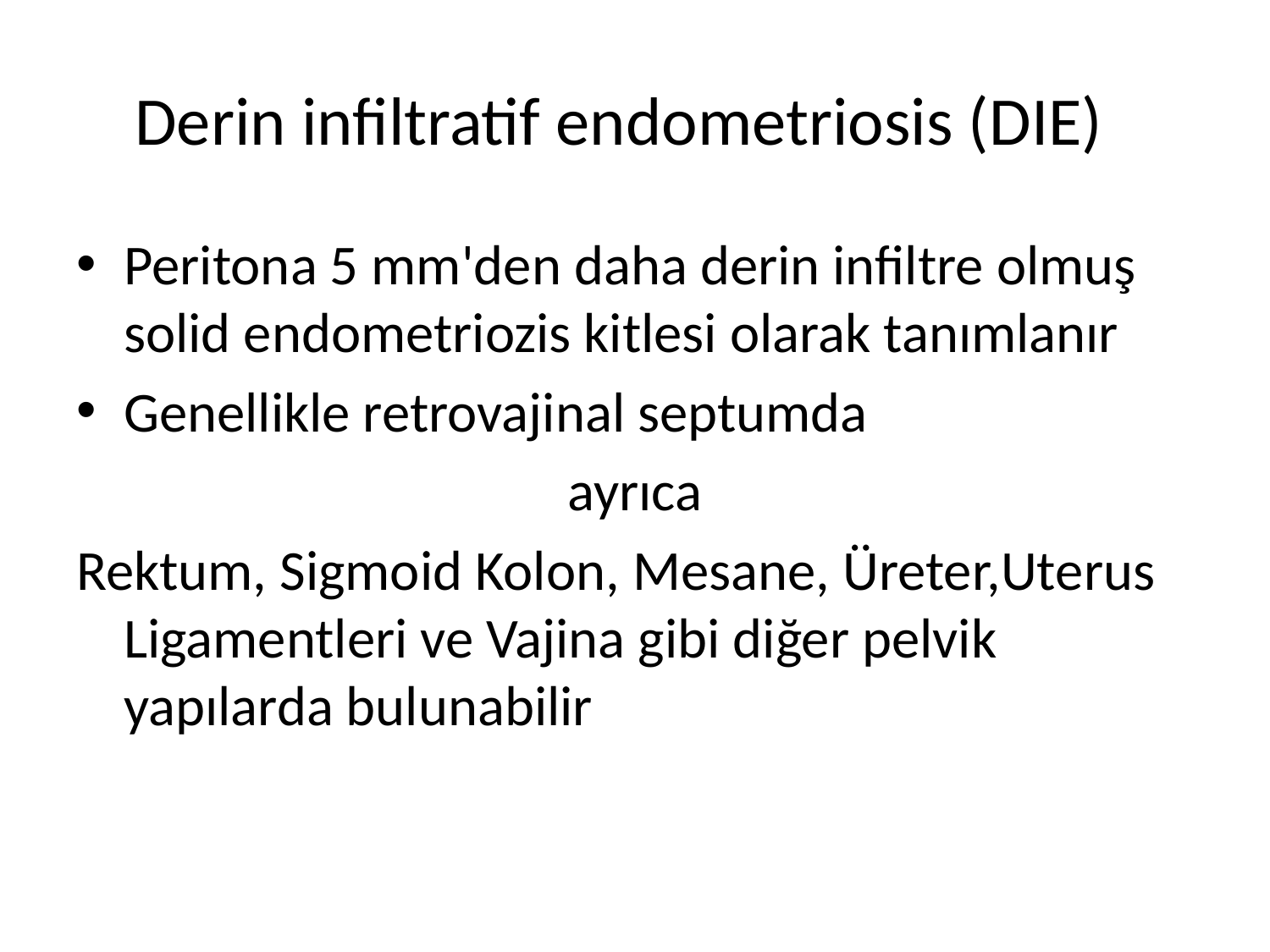

# Derin infiltratif endometriosis (DIE)
Peritona 5 mm'den daha derin infiltre olmuş solid endometriozis kitlesi olarak tanımlanır
Genellikle retrovajinal septumda
ayrıca
Rektum, Sigmoid Kolon, Mesane, Üreter,Uterus Ligamentleri ve Vajina gibi diğer pelvik yapılarda bulunabilir